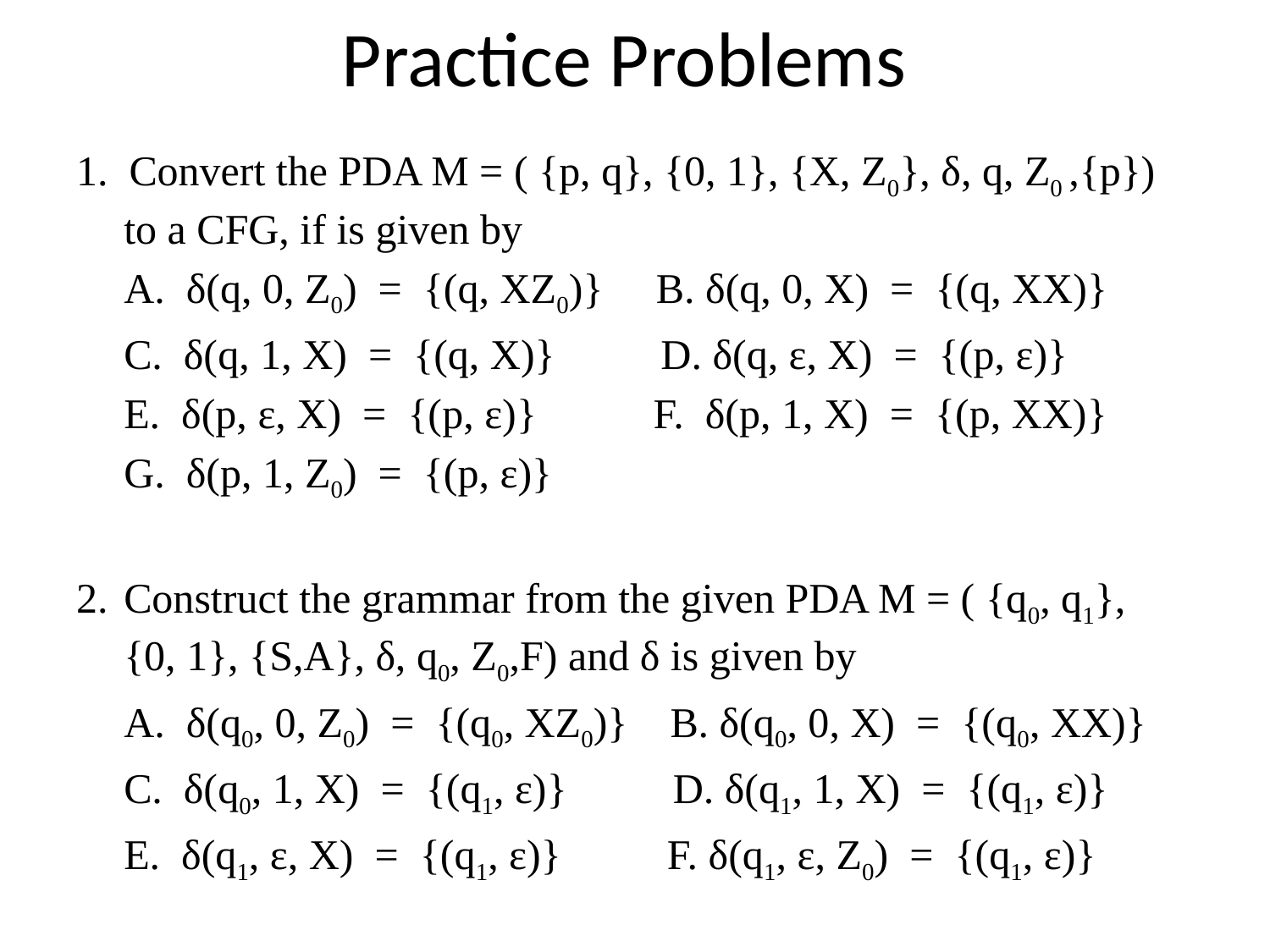

Practice Problems
1.  Convert the PDA M = ( {p, q}, {0, 1}, {X, Z0}, δ, q, Z0 ,{p}) to a CFG, if is given by
	A.  δ(q, 0, Z0)  =  {(q, XZ0)}     B. δ(q, 0, X)  =  {(q, XX)}
	C.  δ(q, 1, X)  =  {(q, X)}          D. δ(q, ε, X)  =  {(p, ε)}
	E.  δ(p, ε, X)  =  {(p, ε)}           F.  δ(p, 1, X)  =  {(p, XX)}
	G.  δ(p, 1, Z0)  =  {(p, ε)}

2.	Construct the grammar from the given PDA M = ( {q0, q1}, {0, 1}, {S,A}, δ, q0, Z0,F) and δ is given by
	A.  δ(q0, 0, Z0)  =  {(q0, XZ0)}    B. δ(q0, 0, X)  =  {(q0, XX)}
	C.  δ(q0, 1, X)  =  {(q1, ε)}          D. δ(q1, 1, X)  =  {(q1, ε)}
	E.  δ(q1, ε, X)  =  {(q1, ε)}          F. δ(q1, ε, Z0)  =  {(q1, ε)}